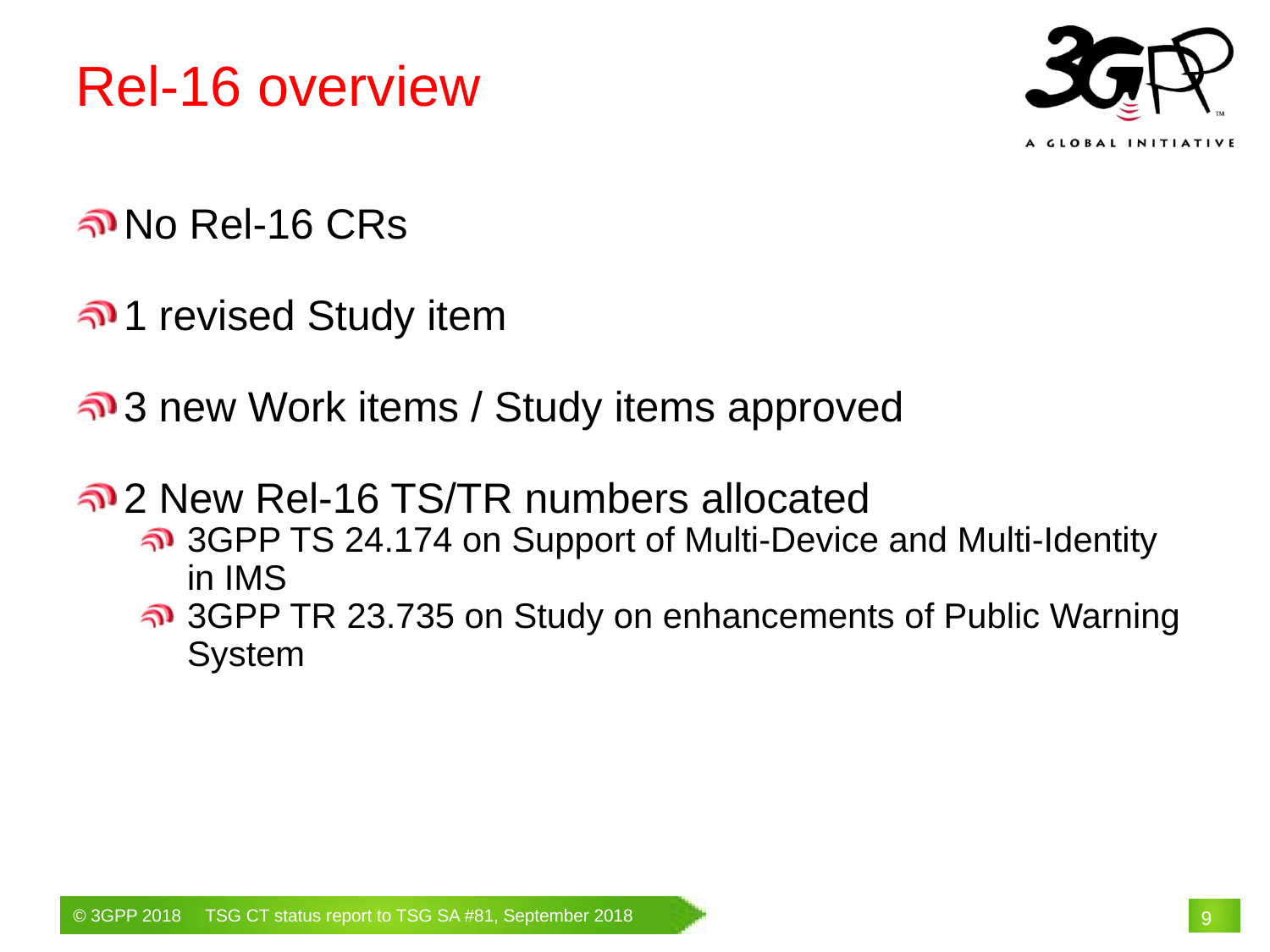

Rel-16 overview

No Rel-16 CRs

1 revised Study item

3 new Work items / Study items approved

2 New Rel-16 TS/TR numbers allocated
3GPP TS 24.174 on Support of Multi-Device and Multi-Identity in IMS
3GPP TR 23.735 on Study on enhancements of Public Warning System

# 9